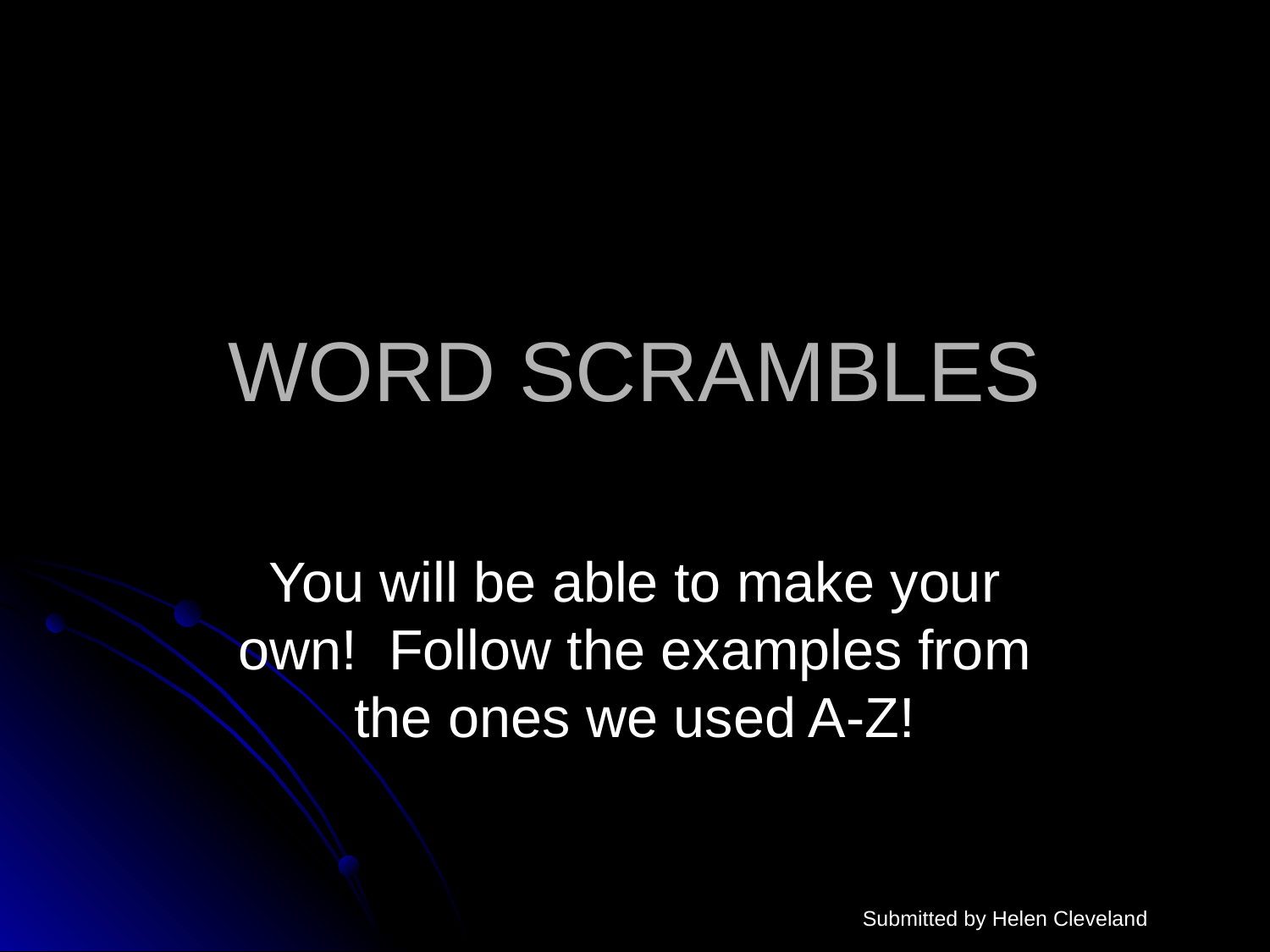

# WORD SCRAMBLES
You will be able to make your own!  Follow the examples from the ones we used A-Z!
Submitted by Helen Cleveland